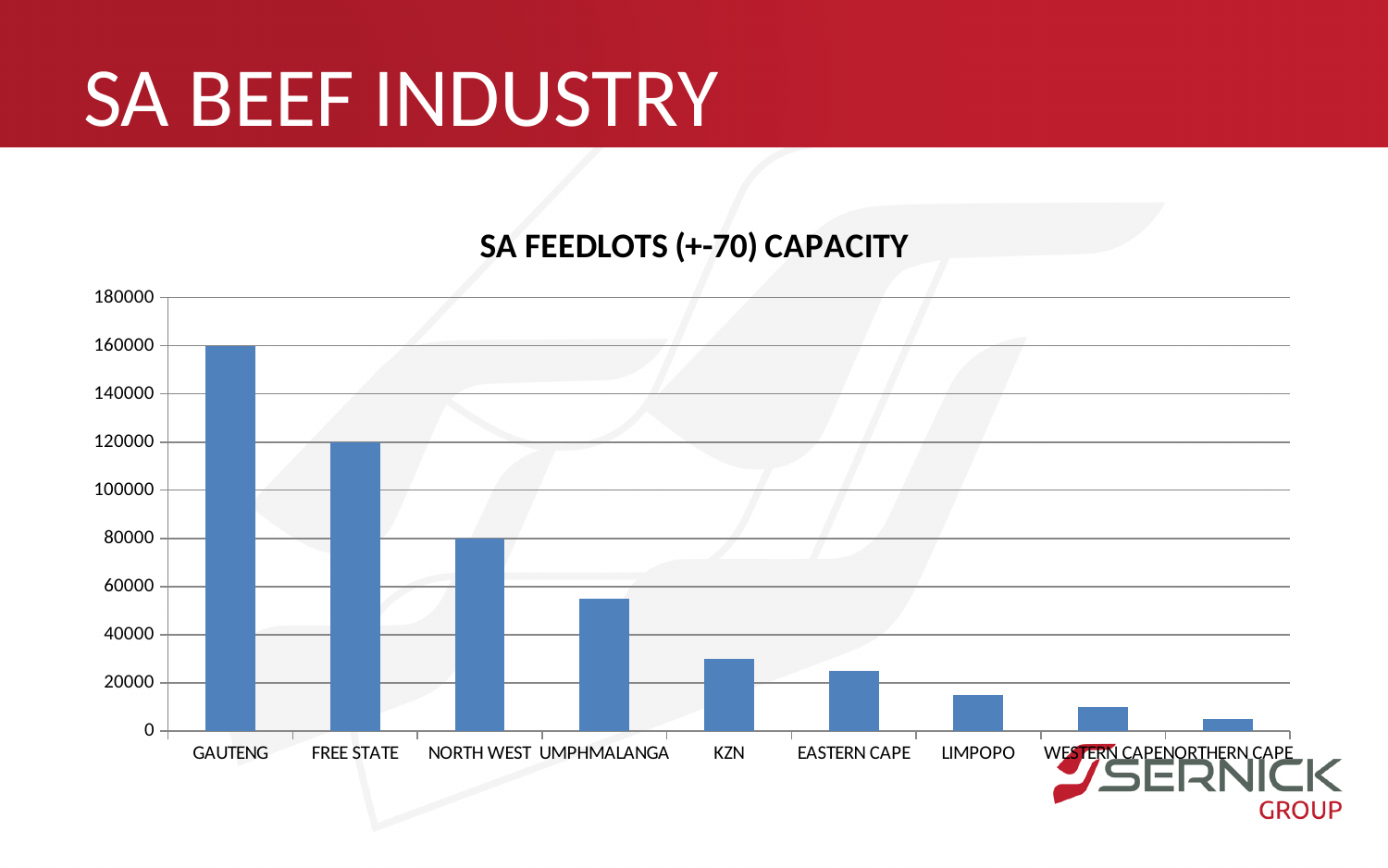

# SA BEEF INDUSTRY

### Chart: SA FEEDLOTS (+-70) CAPACITY

| Category |  |
|---|---|
| GAUTENG | 160000.0 |
| FREE STATE | 120000.0 |
| NORTH WEST | 80000.0 |
| UMPHMALANGA | 55000.0 |
| KZN | 30000.0 |
| EASTERN CAPE | 25000.0 |
| LIMPOPO | 15000.0 |
| WESTERN CAPE | 10000.0 |
| NORTHERN CAPE | 5000.0 |